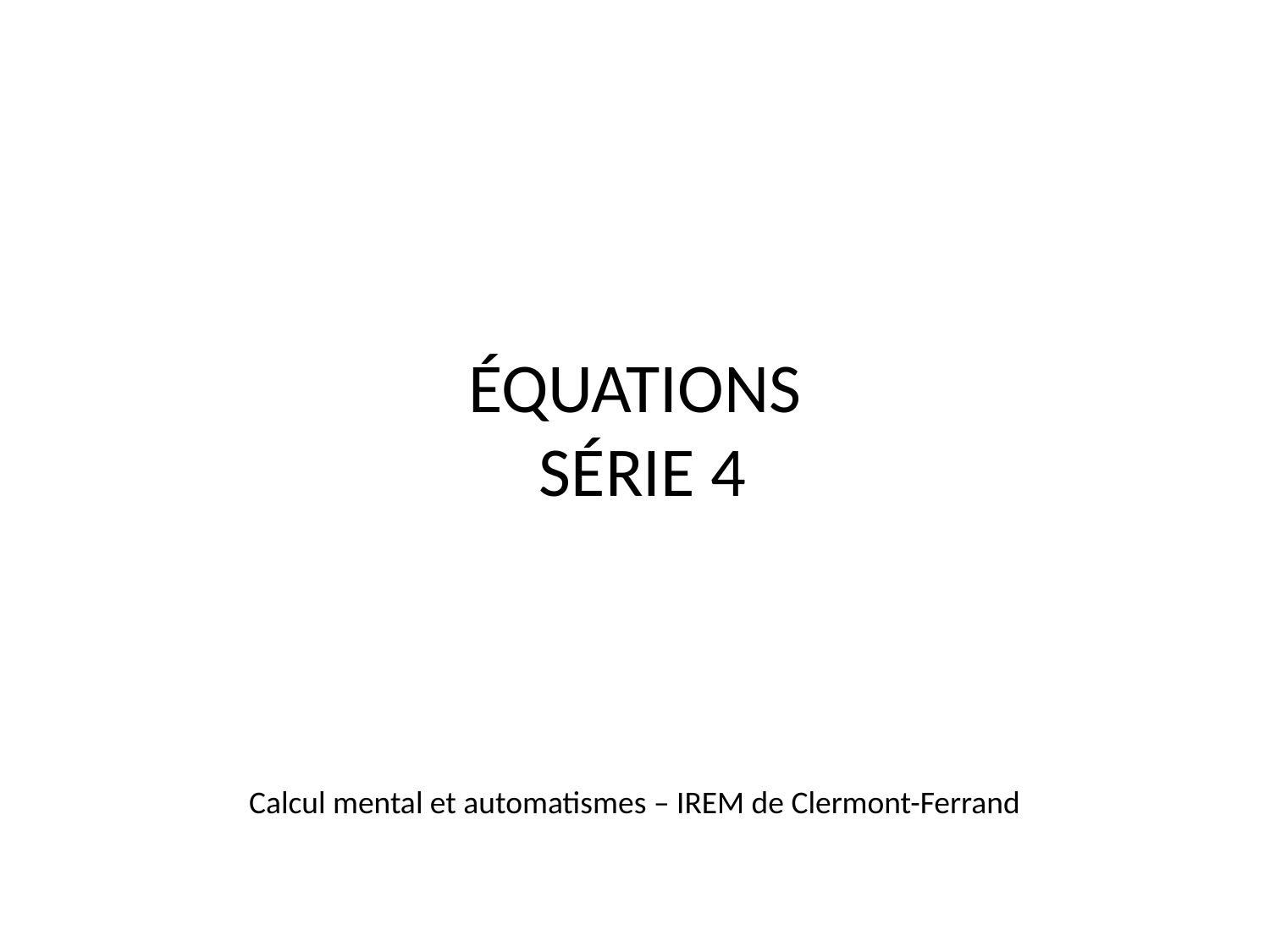

# Équations Série 4
Calcul mental et automatismes – IREM de Clermont-Ferrand